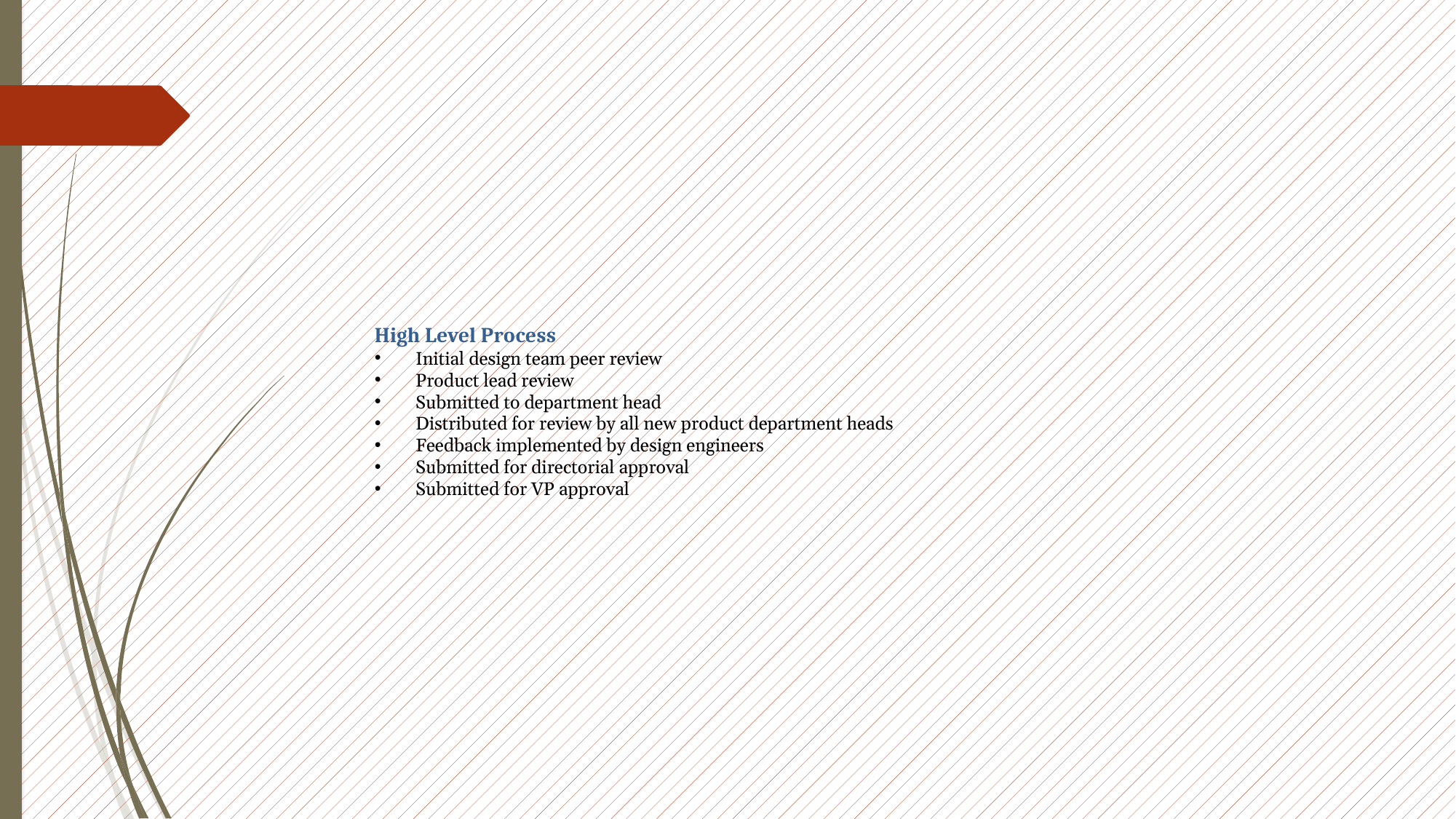

High Level Process
Initial design team peer review
Product lead review
Submitted to department head
Distributed for review by all new product department heads
Feedback implemented by design engineers
Submitted for directorial approval
Submitted for VP approval